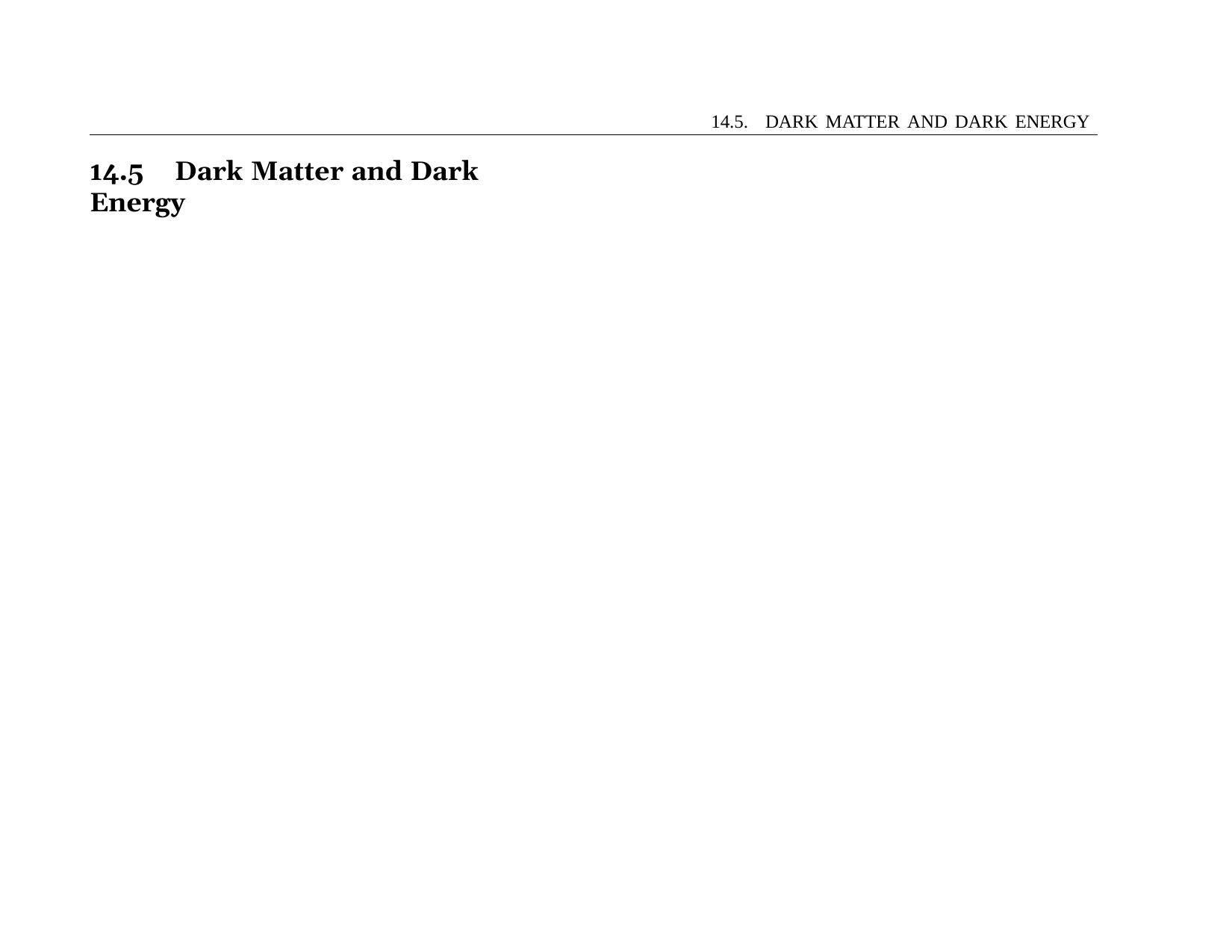

14.5.  DARK MATTER AND DARK ENERGY

14.5	Dark Matter and Dark Energy